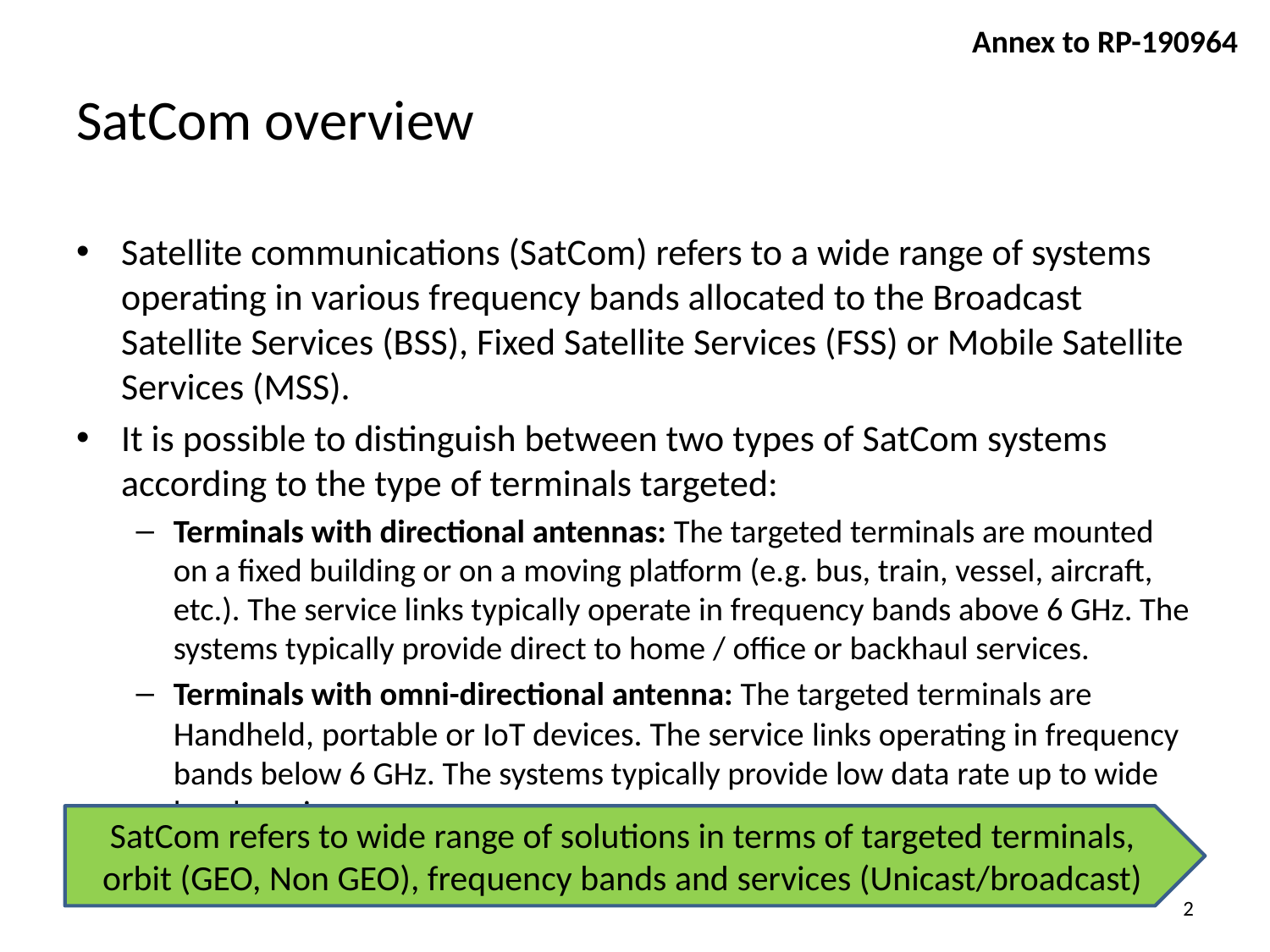

# SatCom overview
Satellite communications (SatCom) refers to a wide range of systems operating in various frequency bands allocated to the Broadcast Satellite Services (BSS), Fixed Satellite Services (FSS) or Mobile Satellite Services (MSS).
It is possible to distinguish between two types of SatCom systems according to the type of terminals targeted:
Terminals with directional antennas: The targeted terminals are mounted on a fixed building or on a moving platform (e.g. bus, train, vessel, aircraft, etc.). The service links typically operate in frequency bands above 6 GHz. The systems typically provide direct to home / office or backhaul services.
Terminals with omni-directional antenna: The targeted terminals are Handheld, portable or IoT devices. The service links operating in frequency bands below 6 GHz. The systems typically provide low data rate up to wide band services.
SatCom refers to wide range of solutions in terms of targeted terminals, orbit (GEO, Non GEO), frequency bands and services (Unicast/broadcast)
2